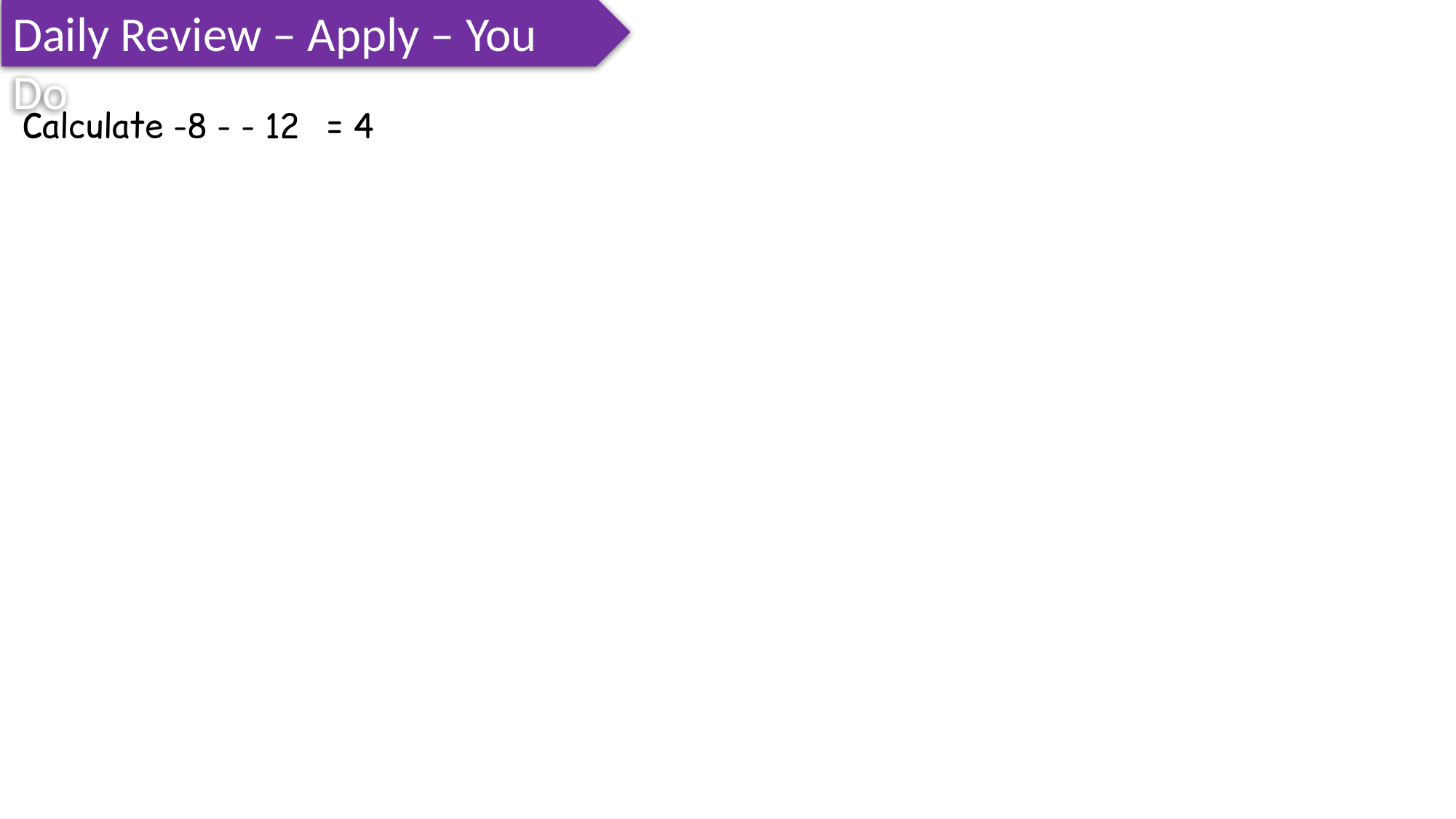

Daily Review – Apply – You Do
Calculate -8 - - 12
= 4